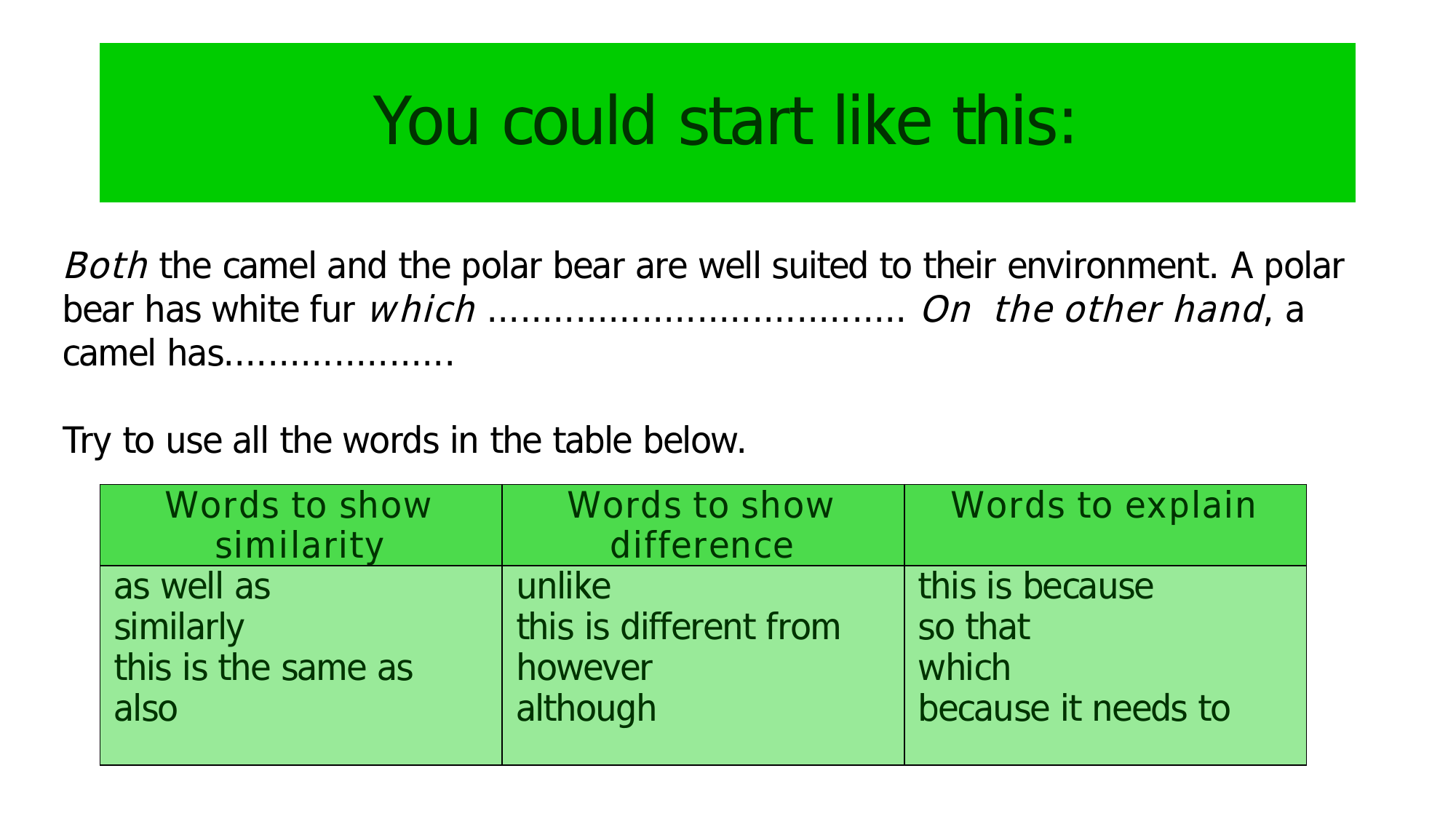

# You could start like this:
Both the camel and the polar bear are well suited to their environment. A polar bear has white fur which ...................................... On  the other hand, a camel has.....................

Try to use all the words in the table below.
| Words to show similarity | Words to show difference | Words to explain |
| --- | --- | --- |
| as well as similarly this is the same as also | unlike this is different from however although | this is because so that which because it needs to |